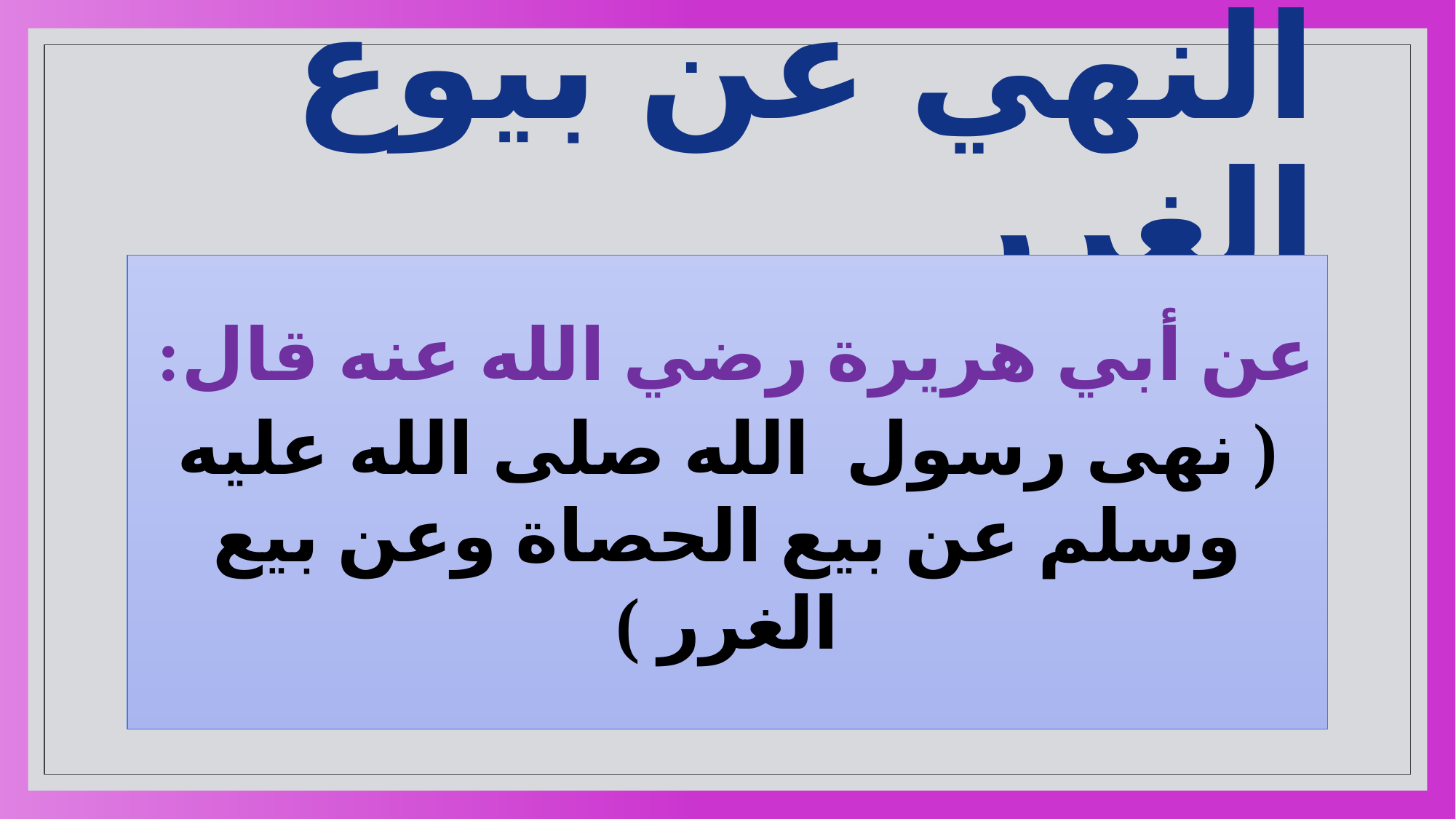

# النهي عن بيوع الغرر

عن أبي هريرة رضي الله عنه قال:
( نهى رسول  الله صلى الله عليه وسلم عن بيع الحصاة وعن بيع الغرر )